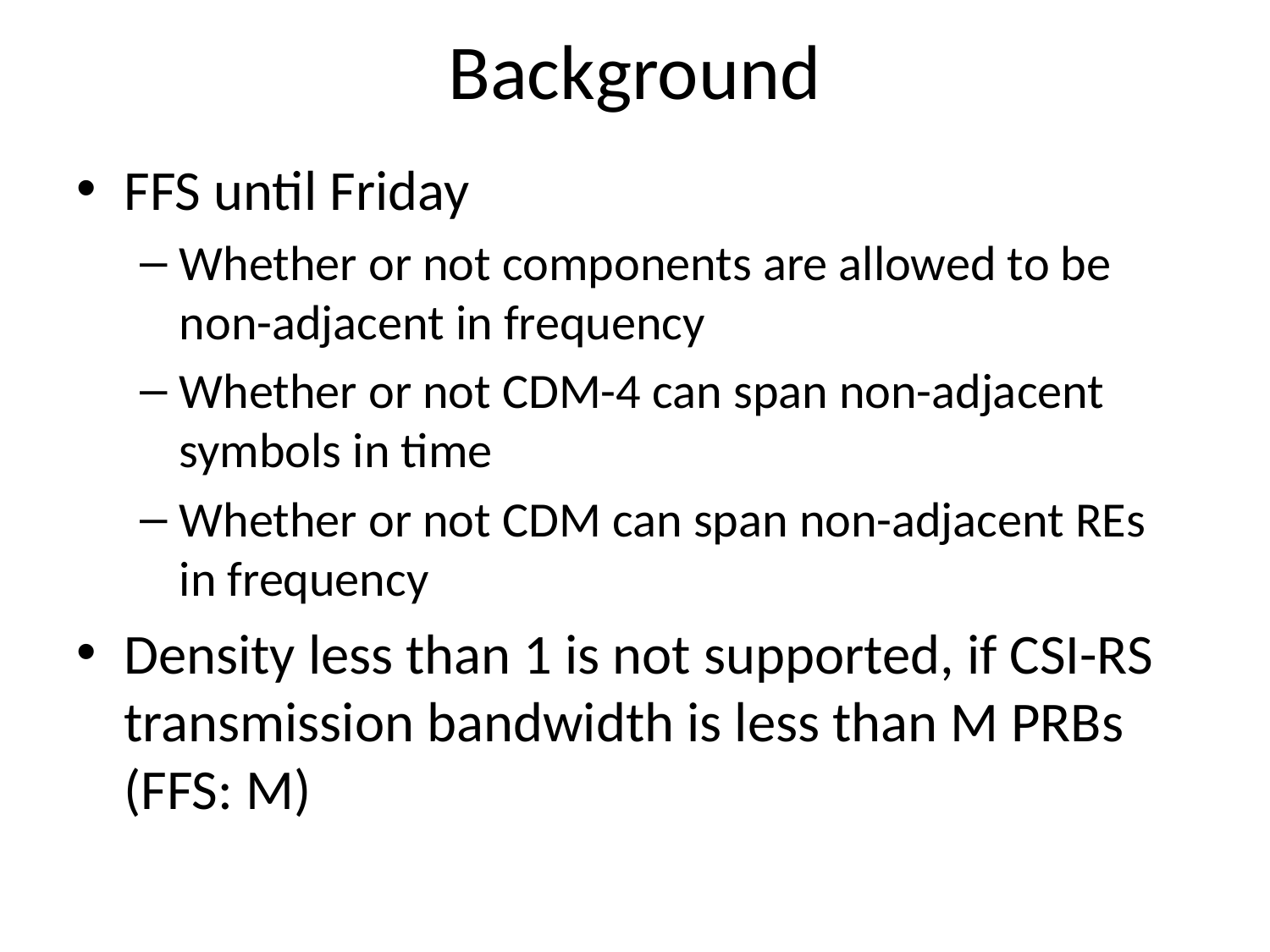

# Background
FFS until Friday
Whether or not components are allowed to be non-adjacent in frequency
Whether or not CDM-4 can span non-adjacent symbols in time
Whether or not CDM can span non-adjacent REs in frequency
Density less than 1 is not supported, if CSI-RS transmission bandwidth is less than M PRBs (FFS: M)